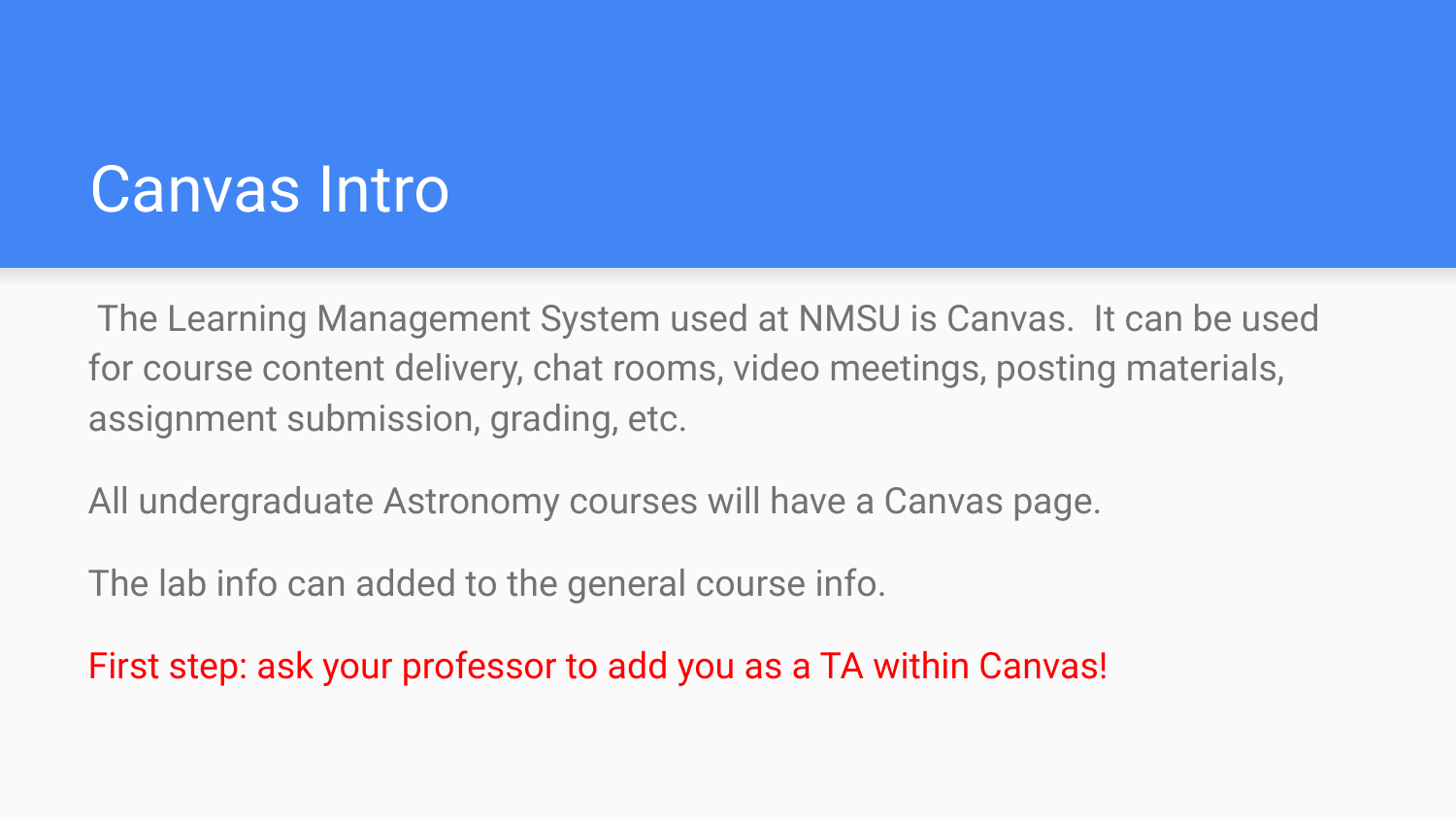

# Canvas Intro
 The Learning Management System used at NMSU is Canvas.  It can be used for course content delivery, chat rooms, video meetings, posting materials, assignment submission, grading, etc.
All undergraduate Astronomy courses will have a Canvas page.
The lab info can added to the general course info.
First step: ask your professor to add you as a TA within Canvas!